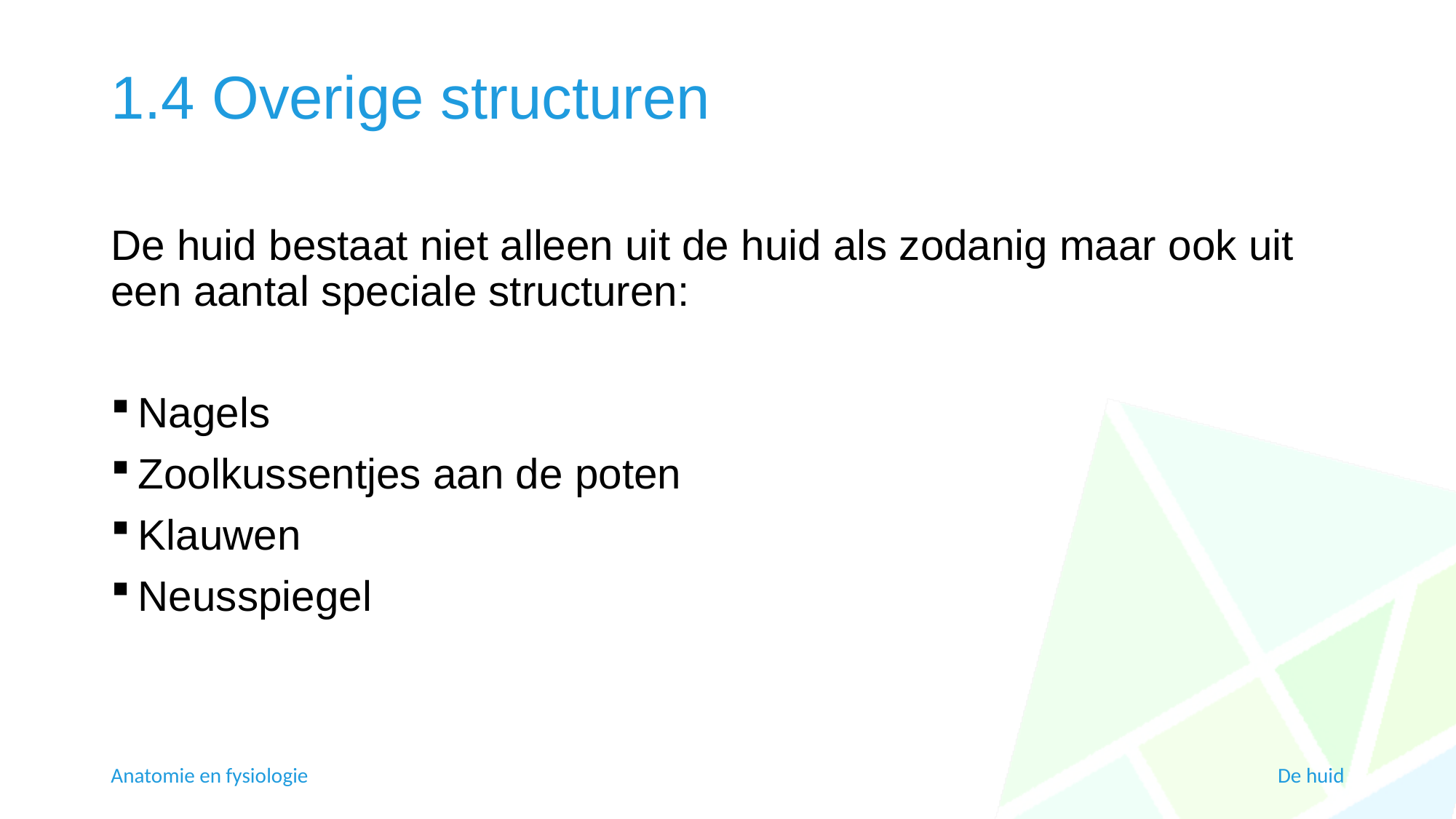

# 1.4 Overige structuren
De huid bestaat niet alleen uit de huid als zodanig maar ook uit een aantal speciale structuren:

Nagels
Zoolkussentjes aan de poten
Klauwen
Neusspiegel

Anatomie en fysiologie
De huid